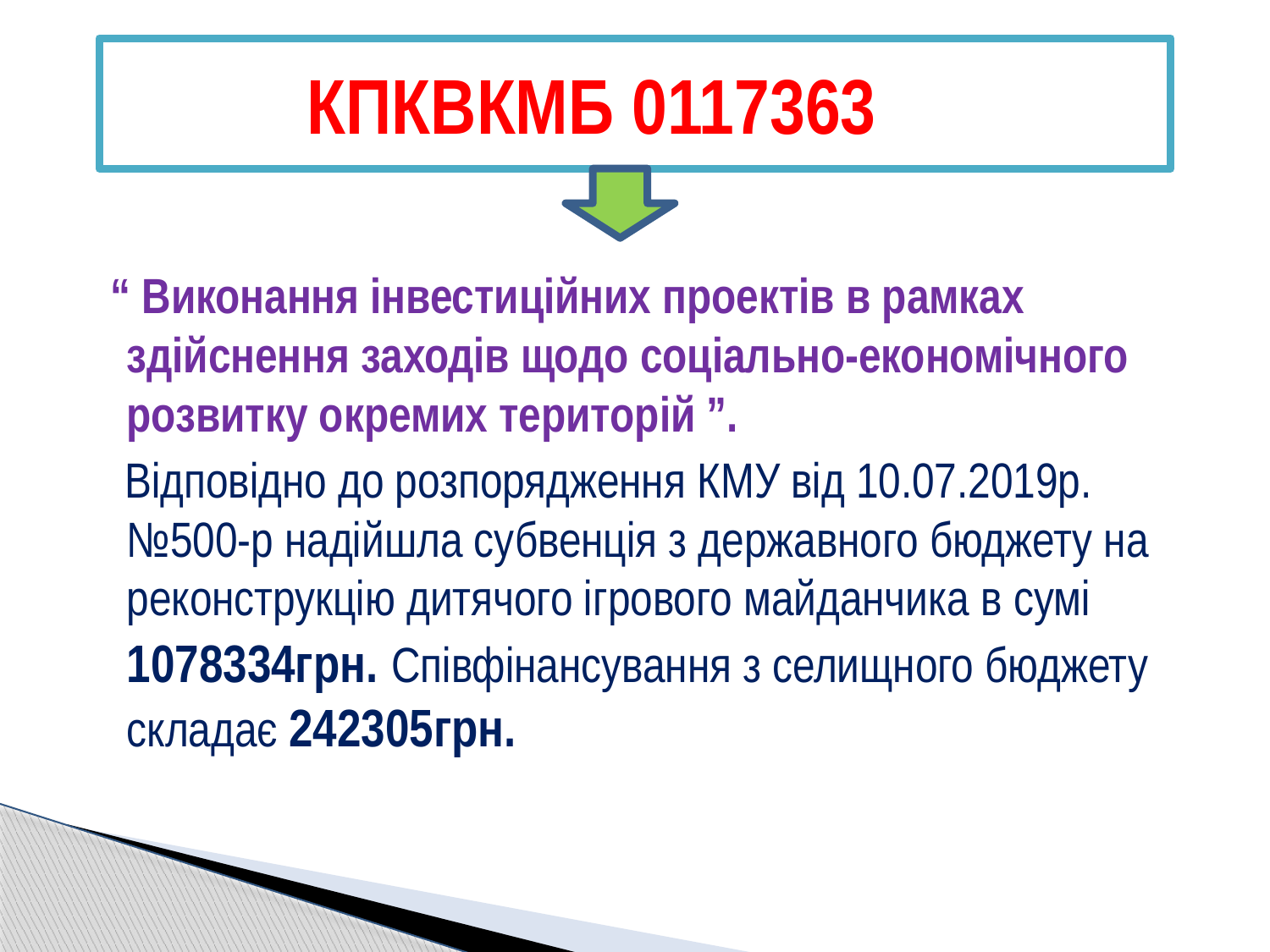

# КПКВКМБ 0117363

  “ Виконання інвестиційних проектів в рамках здійснення заходів щодо соціально-економічного розвитку окремих територій ”.
   Відповідно до розпорядження КМУ від 10.07.2019р.№500-р надійшла субвенція з державного бюджету на реконструкцію дитячого ігрового майданчика в сумі 1078334грн. Співфінансування з селищного бюджету складає 242305грн.